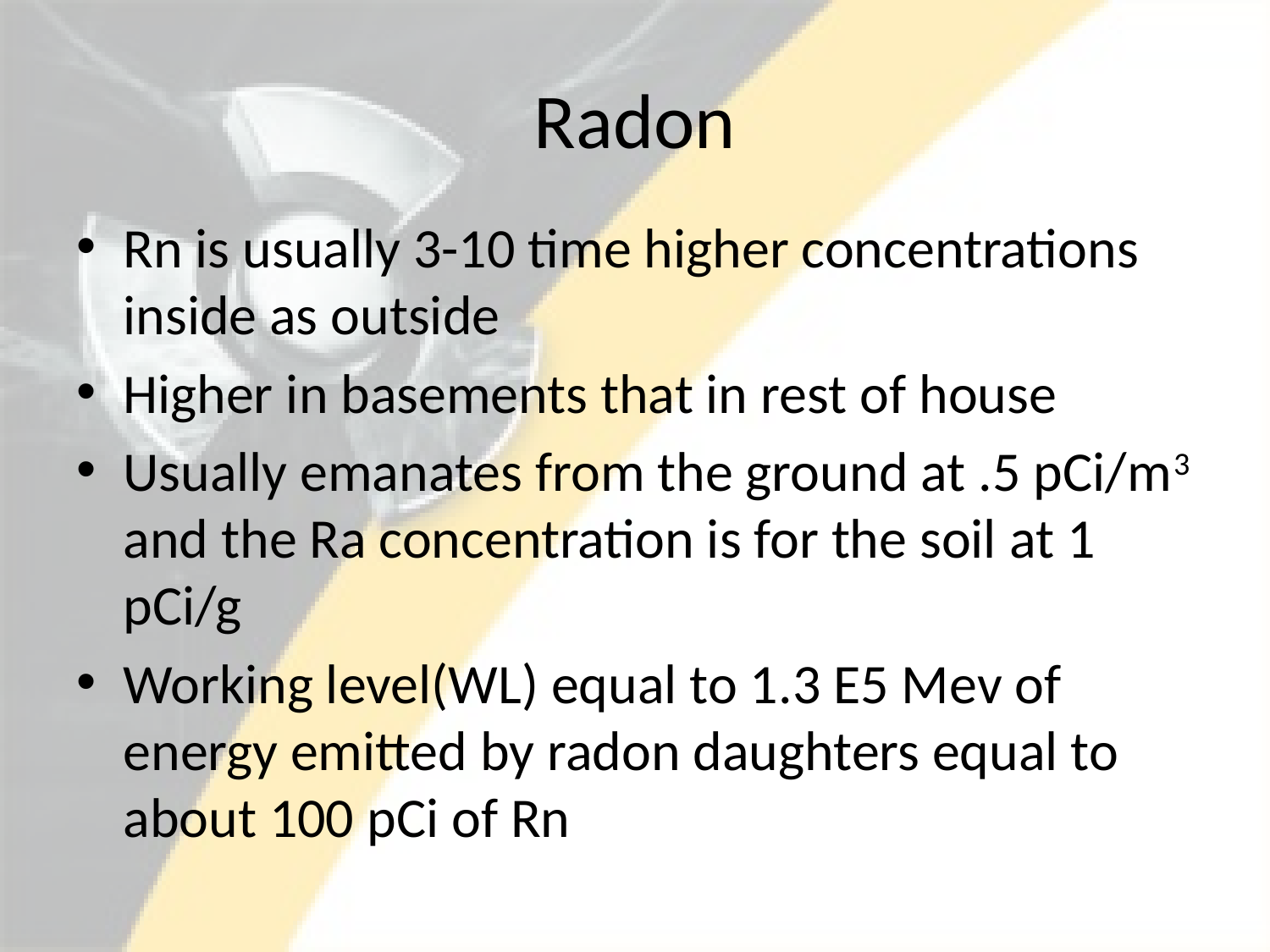

# Radon
Rn is usually 3-10 time higher concentrations inside as outside
Higher in basements that in rest of house
Usually emanates from the ground at .5 pCi/m3 and the Ra concentration is for the soil at 1 pCi/g
Working level(WL) equal to 1.3 E5 Mev of energy emitted by radon daughters equal to about 100 pCi of Rn